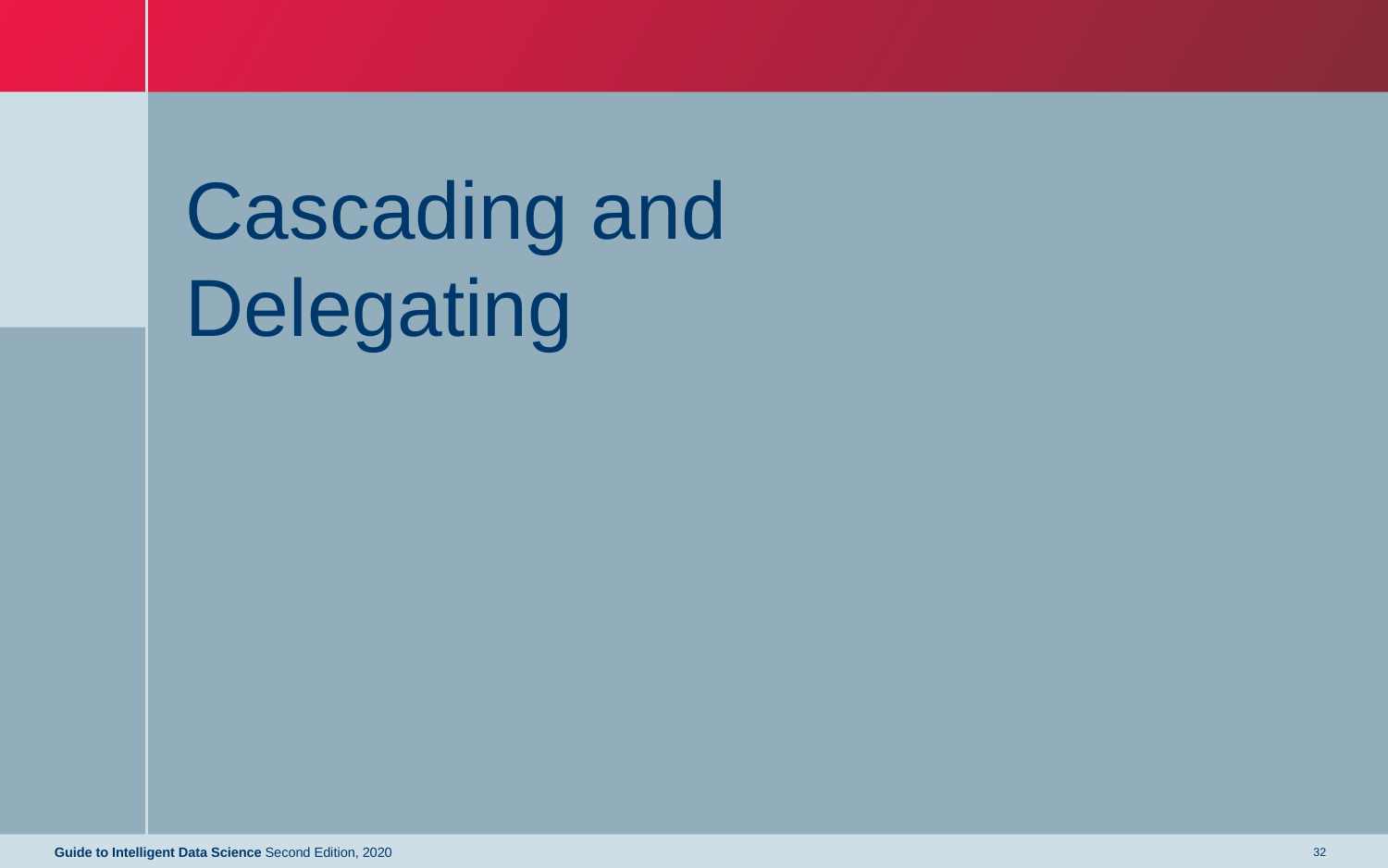

# Cascading and Delegating
Guide to Intelligent Data Science Second Edition, 2020
32